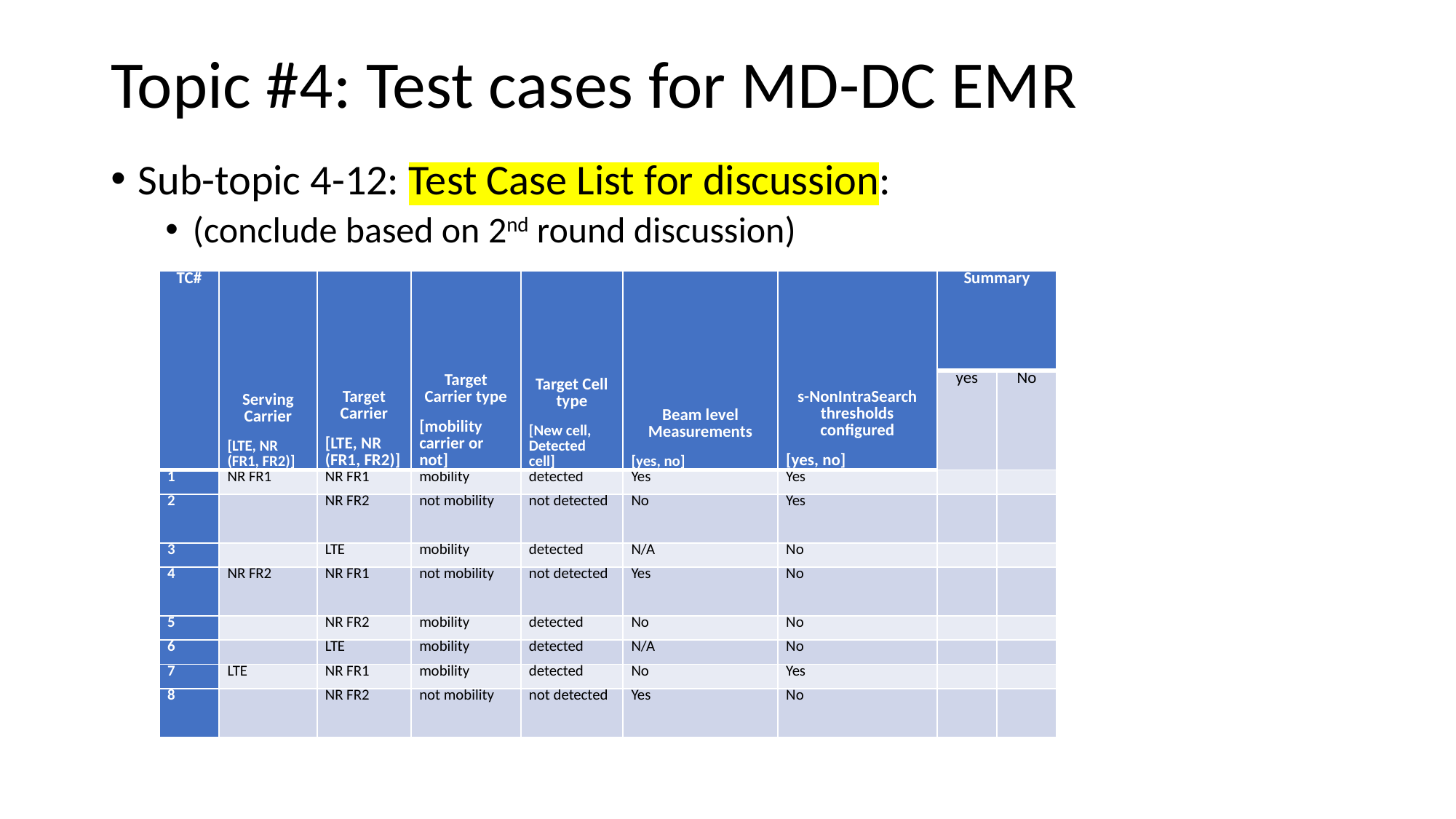

# Topic #4: Test cases for MD-DC EMR
Sub-topic 4-12: Test Case List for discussion:
(conclude based on 2nd round discussion)

| TC# | Serving Carrier [LTE, NR (FR1, FR2)] | Target Carrier [LTE, NR (FR1, FR2)] | Target Carrier type [mobility carrier or not] | Target Cell type [New cell, Detected cell] | Beam level Measurements [yes, no] | s-NonIntraSearch thresholds configured [yes, no] | Summary |  |
| --- | --- | --- | --- | --- | --- | --- | --- | --- |
|  |  |  |  |  |  |  | yes | No |
| 1 | NR FR1 | NR FR1 | mobility | detected | Yes | Yes |  |  |
| 2 |  | NR FR2 | not mobility | not detected | No | Yes |  |  |
| 3 |  | LTE | mobility | detected | N/A | No |  |  |
| 4 | NR FR2 | NR FR1 | not mobility | not detected | Yes | No |  |  |
| 5 |  | NR FR2 | mobility | detected | No | No |  |  |
| 6 |  | LTE | mobility | detected | N/A | No |  |  |
| 7 | LTE | NR FR1 | mobility | detected | No | Yes |  |  |
| 8 |  | NR FR2 | not mobility | not detected | Yes | No |  |  |